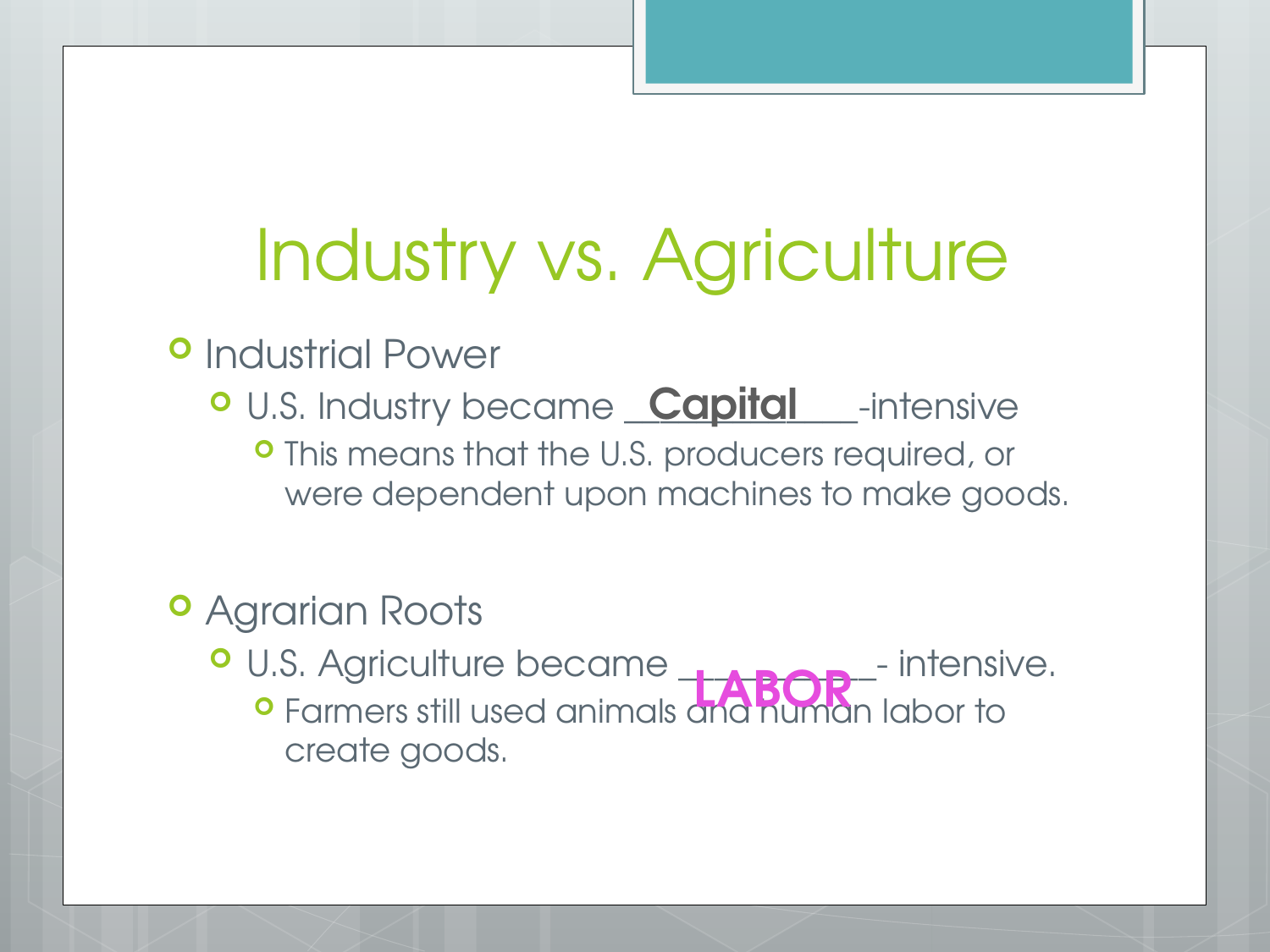

# Industry vs. Agriculture
Industrial Power
U.S. Industry became _____________-intensive
This means that the U.S. producers required, or were dependent upon machines to make goods.

Agrarian Roots
U.S. Agriculture became ___________- intensive.
Farmers still used animals and human labor to create goods.
Capital
Labor